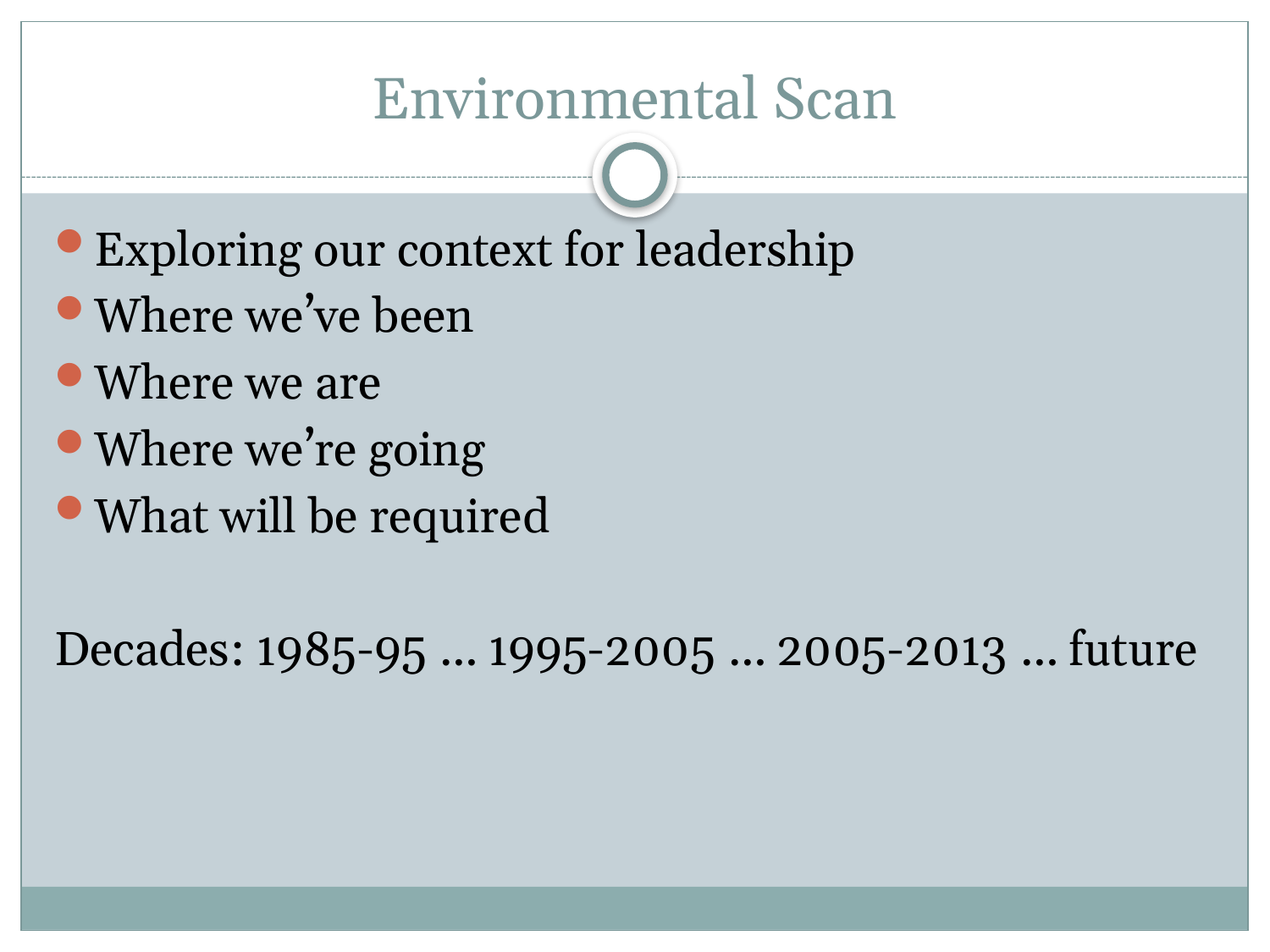

# Environmental Scan
Exploring our context for leadership
Where we’ve been
Where we are
Where we’re going
What will be required

Decades: 1985-95 … 1995-2005 … 2005-2013 … future